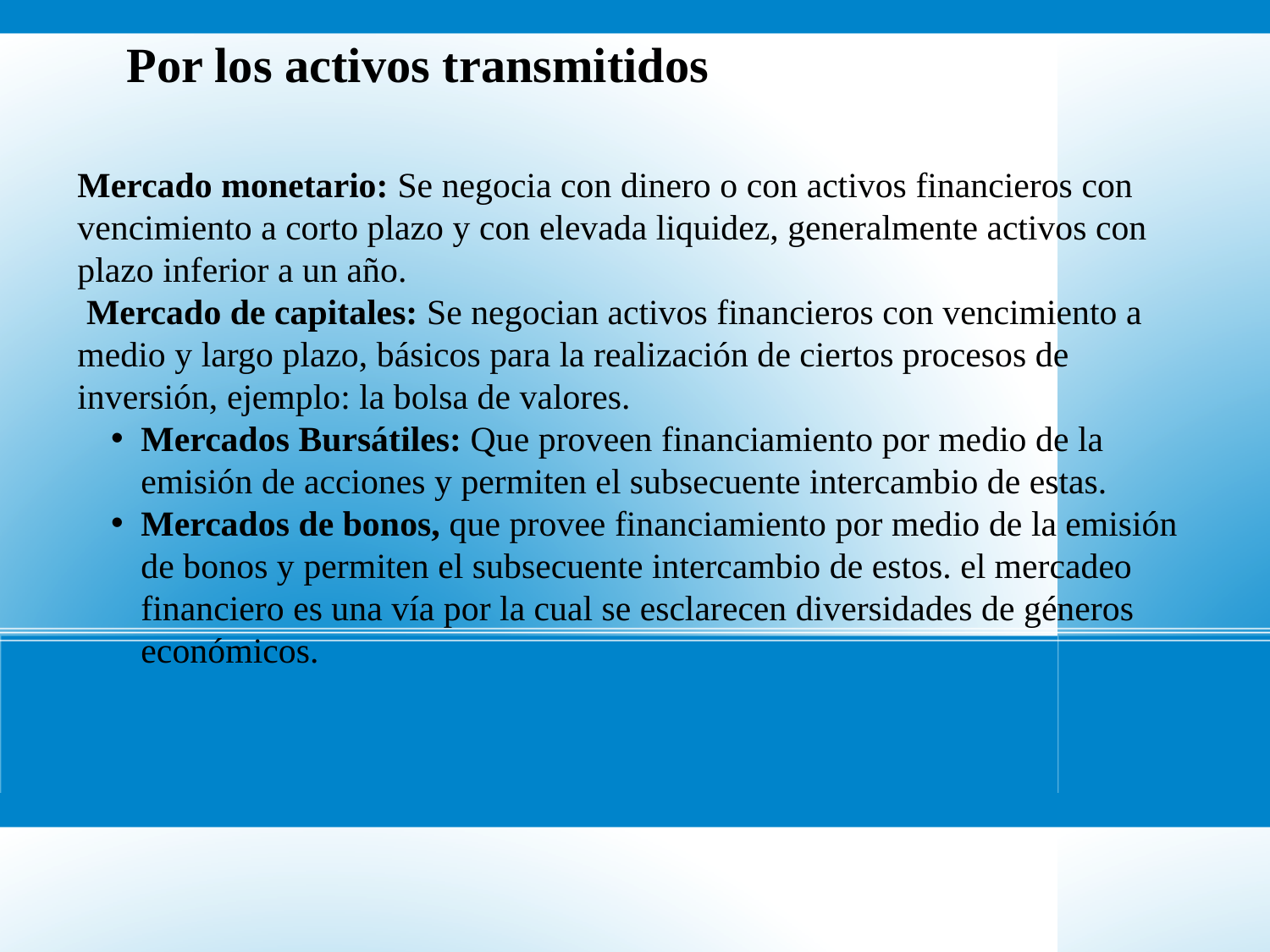

Por los activos transmitidos

Mercado monetario: Se negocia con dinero o con activos financieros con vencimiento a corto plazo y con elevada liquidez, generalmente activos con plazo inferior a un año.
 Mercado de capitales: Se negocian activos financieros con vencimiento a medio y largo plazo, básicos para la realización de ciertos procesos de inversión, ejemplo: la bolsa de valores.
Mercados Bursátiles: Que proveen financiamiento por medio de la emisión de acciones y permiten el subsecuente intercambio de estas.
Mercados de bonos, que provee financiamiento por medio de la emisión de bonos y permiten el subsecuente intercambio de estos. el mercadeo financiero es una vía por la cual se esclarecen diversidades de géneros económicos.